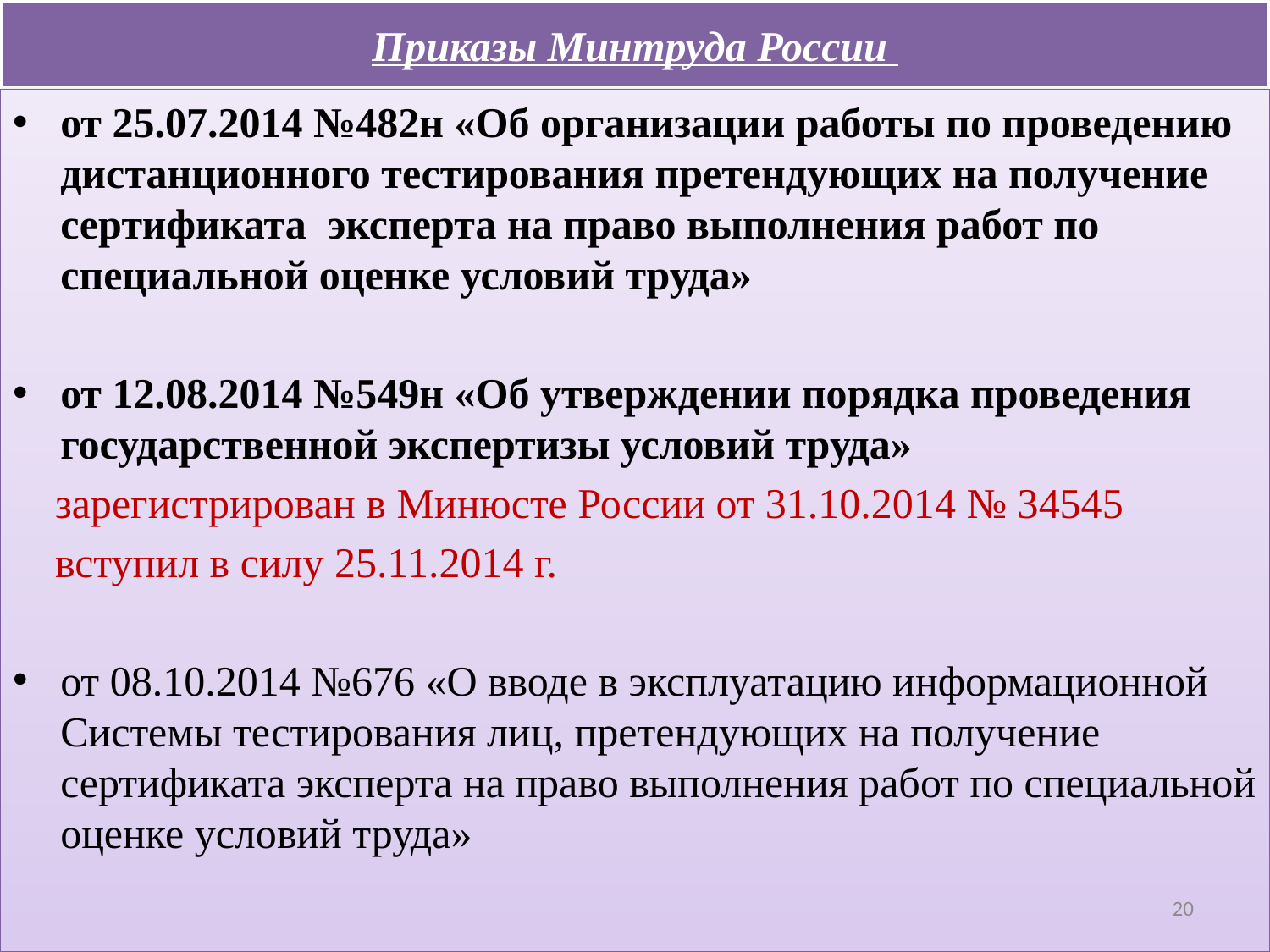

# Приказы Минтруда России
от 25.07.2014 №482н «Об организации работы по проведению дистанционного тестирования претендующих на получение сертификата  эксперта на право выполнения работ по специальной оценке условий труда»

от 12.08.2014 №549н «Об утверждении порядка проведения государственной экспертизы условий труда»
    зарегистрирован в Минюсте России от 31.10.2014 № 34545
    вступил в силу 25.11.2014 г.

от 08.10.2014 №676 «О вводе в эксплуатацию информационной Системы тестирования лиц, претендующих на получение сертификата эксперта на право выполнения работ по специальной оценке условий труда»

20